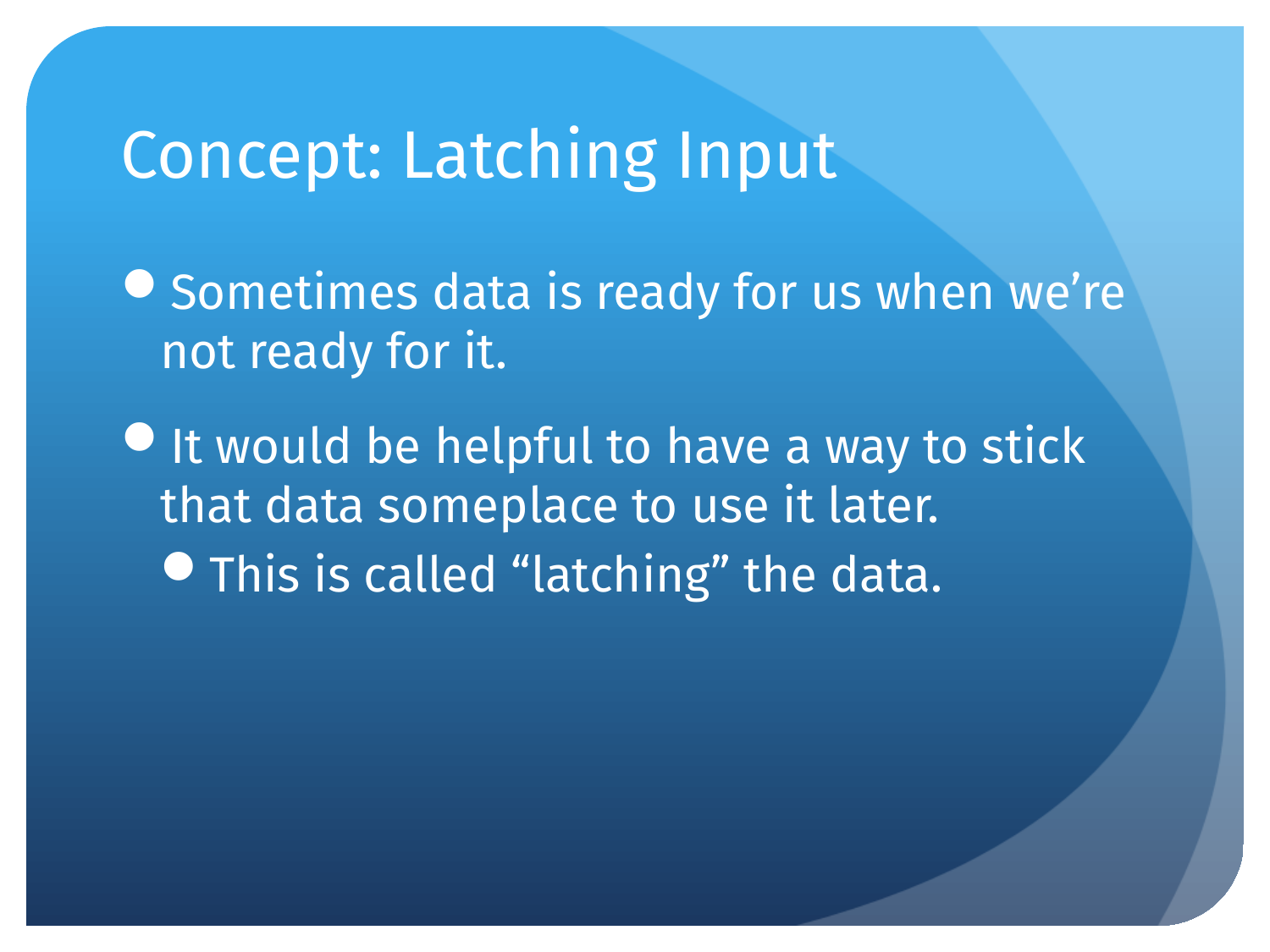

# Concept: Latching Input
Sometimes data is ready for us when we’re not ready for it.
It would be helpful to have a way to stick that data someplace to use it later.
This is called “latching” the data.